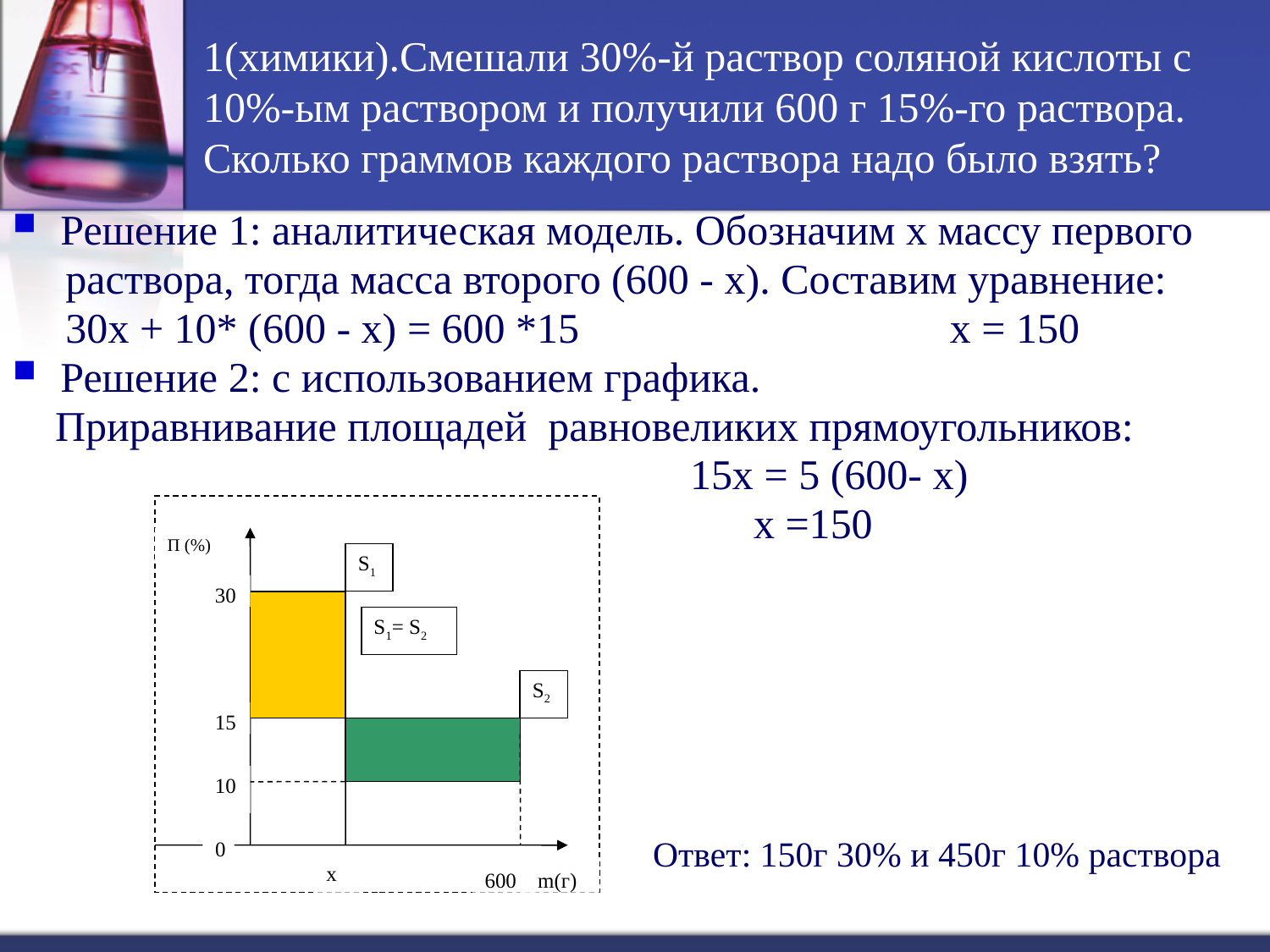

# 1(химики).Смешали 30%-й раствор соляной кислоты с 10%-ым раствором и получили 600 г 15%-го раствора. Сколько граммов каждого раствора надо было взять?
Решение 1: аналитическая модель. Обозначим x массу первого
     раствора, тогда масса второго (600 - x). Составим уравнение:
     30x + 10* (600 - x) = 600 *15                                   x = 150
Решение 2: с использованием графика.
    Приравнивание площадей  равновеликих прямоугольников:
                                                                15x = 5 (600- x)
                                                                      x =150

                                                                        Ответ: 150г 30% и 450г 10% раствора

П (%)

S1
30

S1= S2
S2
15

   10

0

x
600
 m(г)